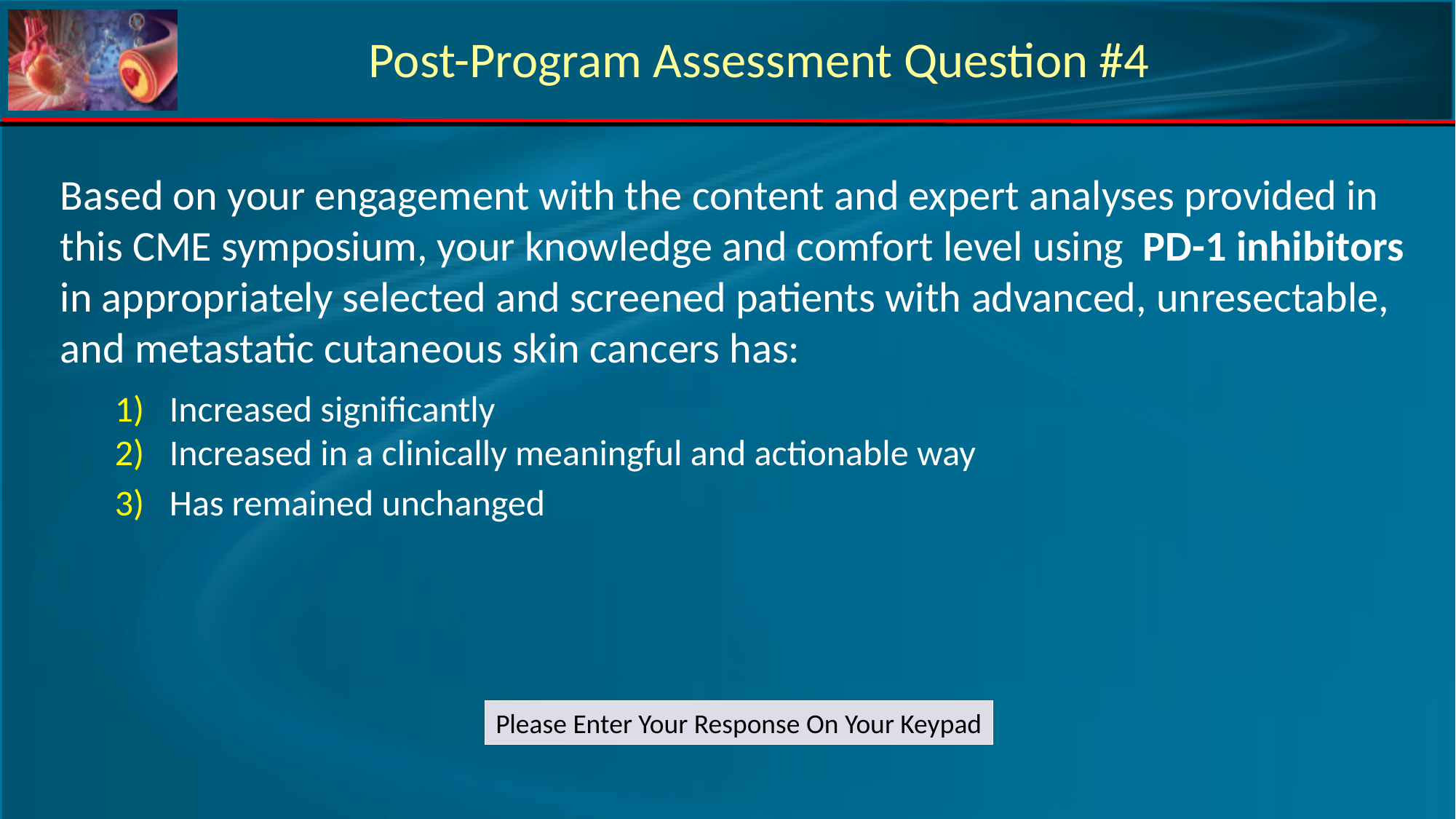

Post-Program Assessment Question #4
Based on your engagement with the content and expert analyses provided in this CME symposium, your knowledge and comfort level using  PD-1 inhibitors in appropriately selected and screened patients with advanced, unresectable, and metastatic cutaneous skin cancers has:

Increased significantly
Increased in a clinically meaningful and actionable way
Has remained unchanged

Please Enter Your Response On Your Keypad